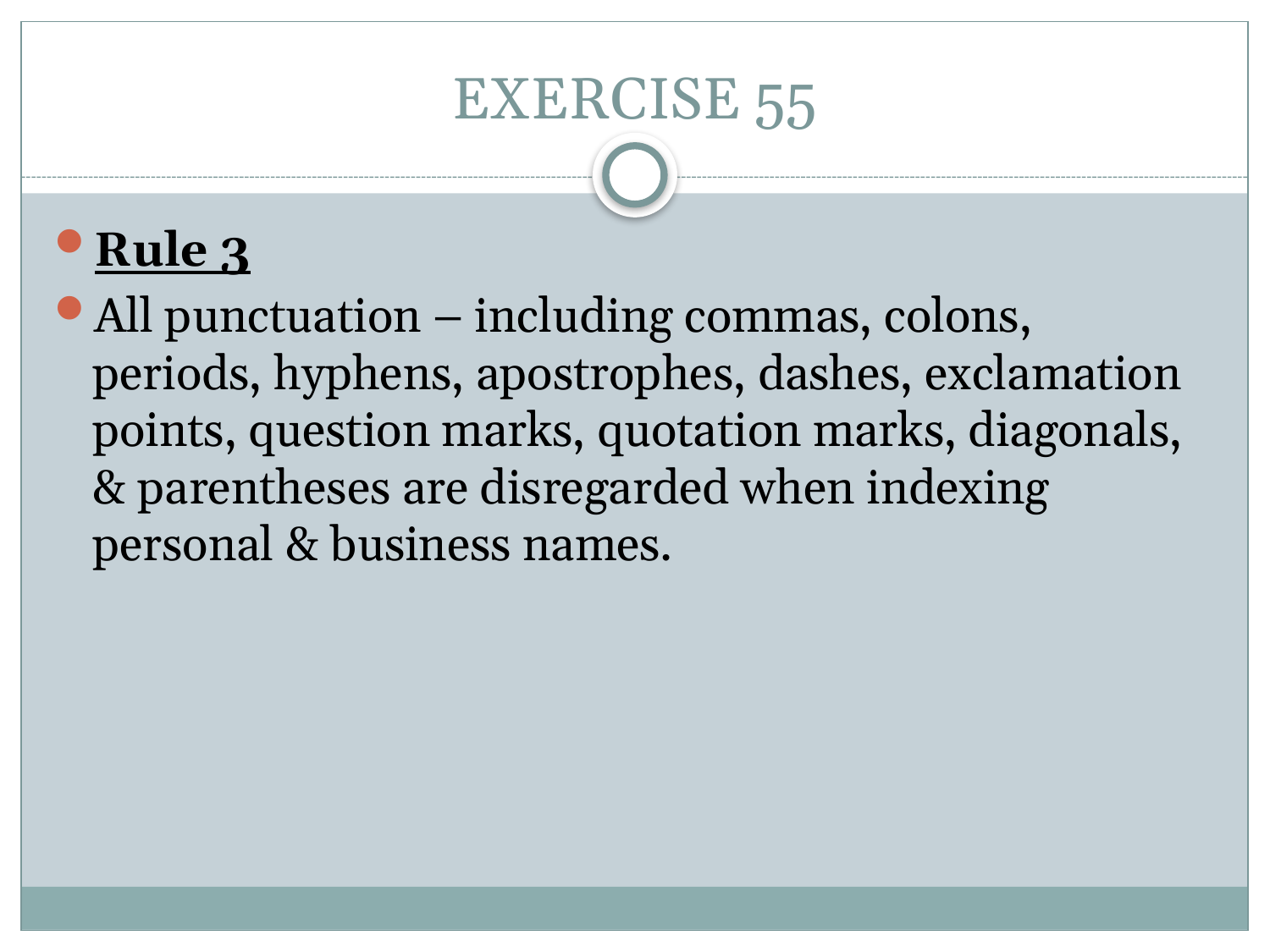

# EXERCISE 55
Rule 3
All punctuation – including commas, colons, periods, hyphens, apostrophes, dashes, exclamation points, question marks, quotation marks, diagonals, & parentheses are disregarded when indexing personal & business names.